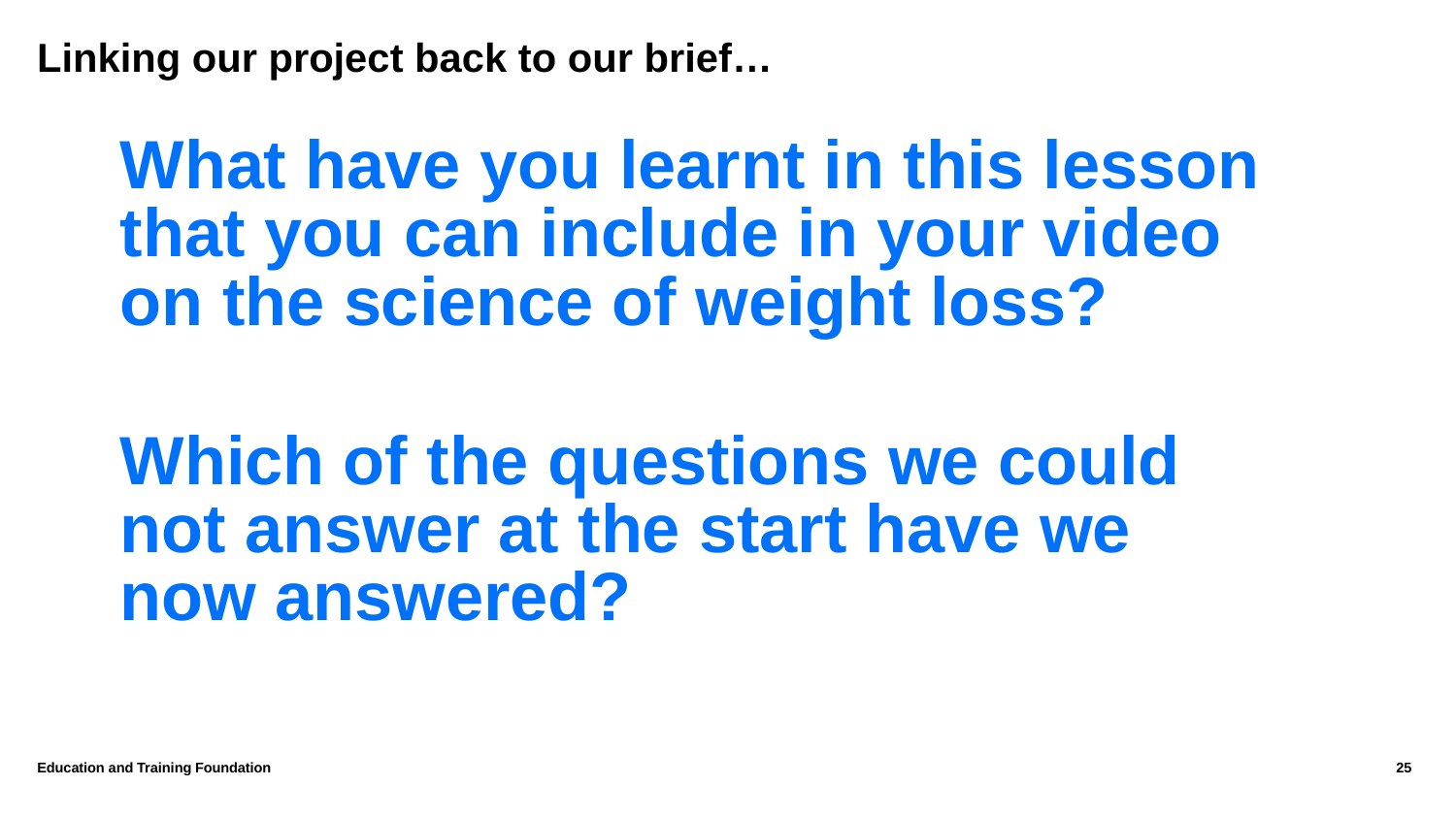

# Linking our project back to our brief…
What have you learnt in this lesson that you can include in your video on the science of weight loss?

Which of the questions we could not answer at the start have we now answered?
Education and Training Foundation
25